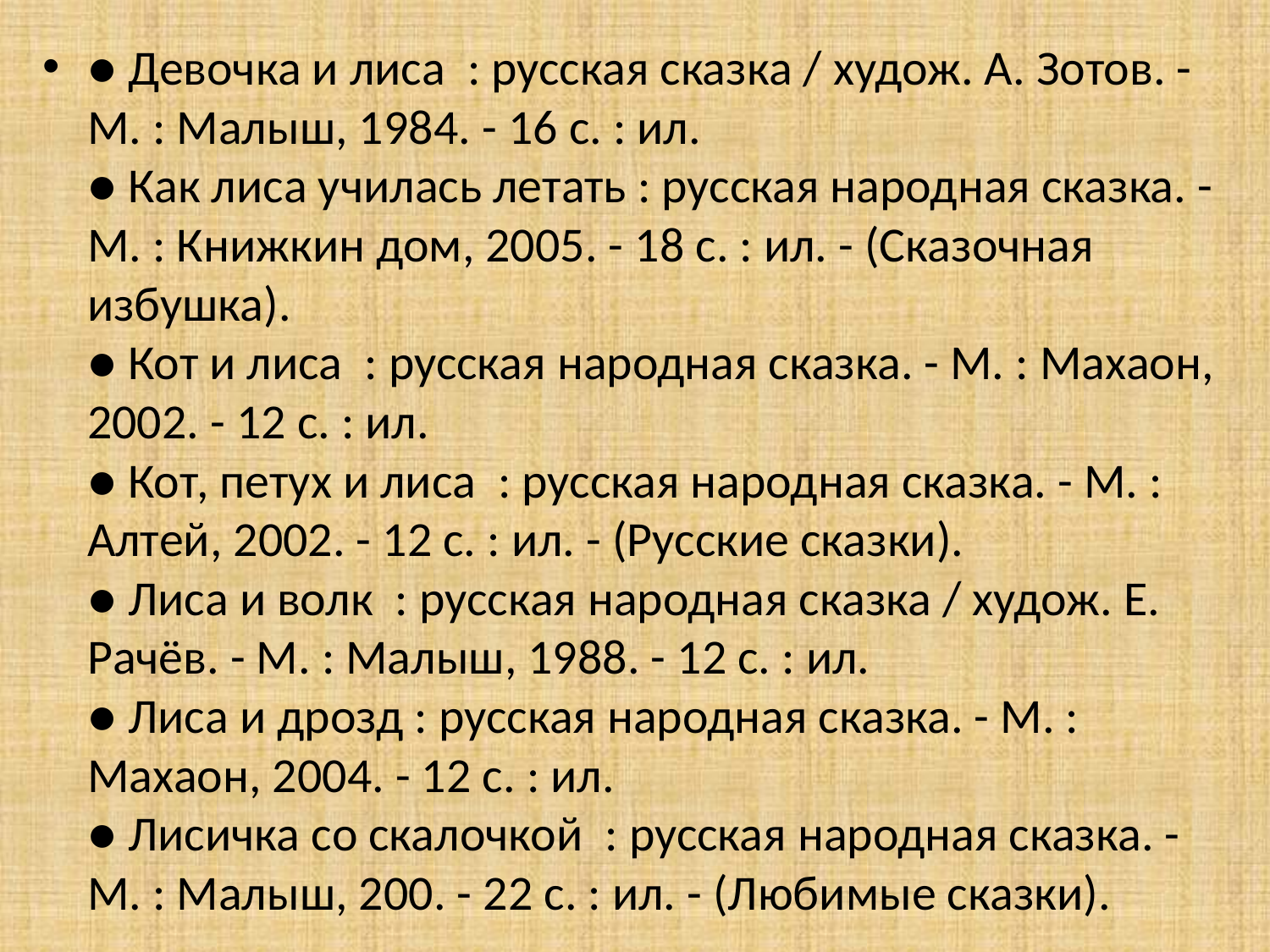

● Девочка и лиса  : русская сказка / худож. А. Зотов. - М. : Малыш, 1984. - 16 с. : ил.
● Как лиса училась летать : русская народная сказка. - М. : Книжкин дом, 2005. - 18 с. : ил. - (Сказочная избушка).
● Кот и лиса  : русская народная сказка. - М. : Махаон, 2002. - 12 с. : ил.
● Кот, петух и лиса  : русская народная сказка. - М. : Алтей, 2002. - 12 с. : ил. - (Русские сказки).
● Лиса и волк  : русская народная сказка / худож. Е. Рачёв. - М. : Малыш, 1988. - 12 с. : ил.
● Лиса и дрозд : русская народная сказка. - М. : Махаон, 2004. - 12 с. : ил.
● Лисичка со скалочкой  : русская народная сказка. - М. : Малыш, 200. - 22 с. : ил. - (Любимые сказки).